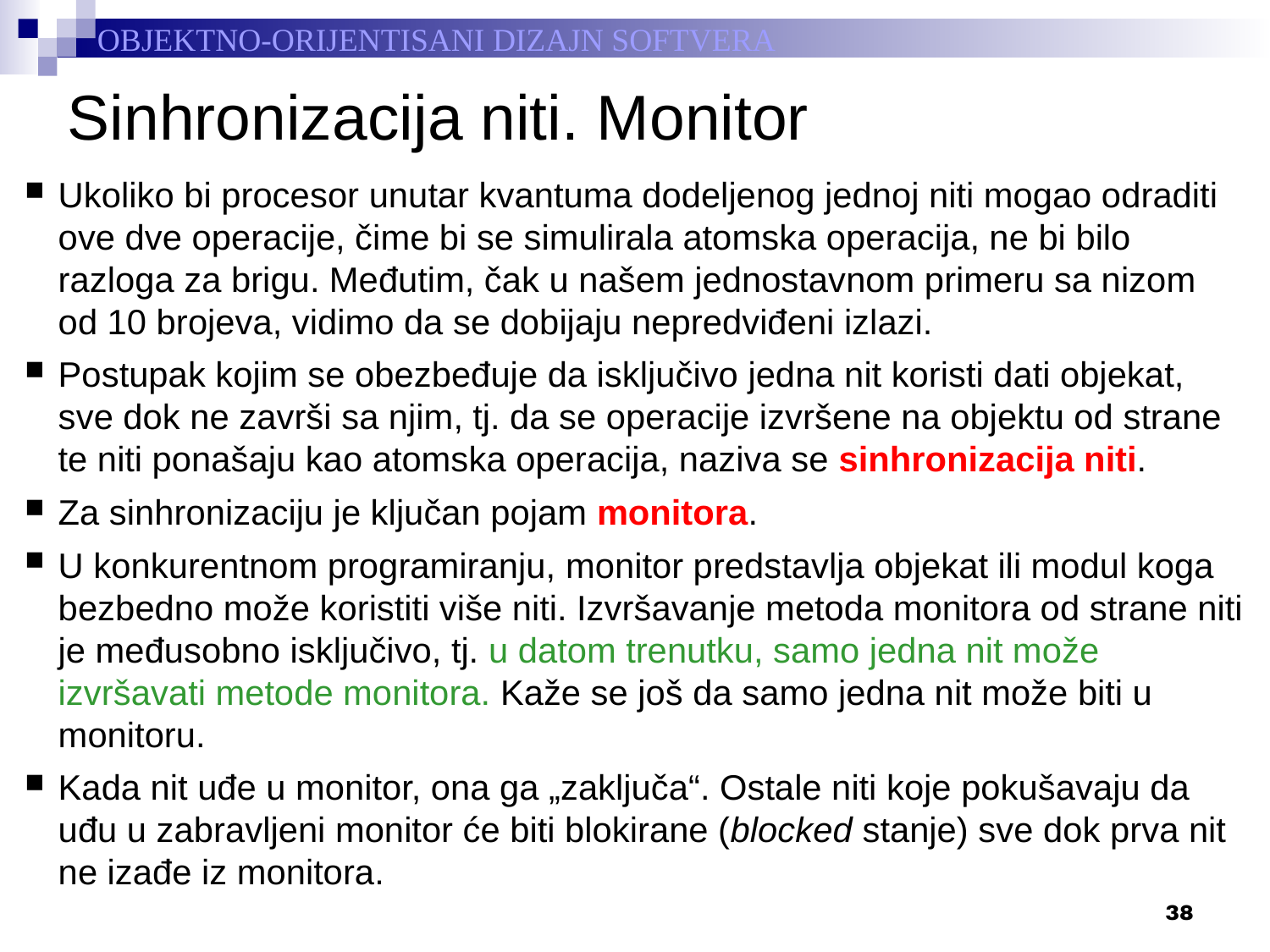

# Sinhronizacija niti. Monitor
Ukoliko bi procesor unutar kvantuma dodeljenog jednoj niti mogao odraditi ove dve operacije, čime bi se simulirala atomska operacija, ne bi bilo razloga za brigu. Međutim, čak u našem jednostavnom primeru sa nizom od 10 brojeva, vidimo da se dobijaju nepredviđeni izlazi.
Postupak kojim se obezbeđuje da isključivo jedna nit koristi dati objekat, sve dok ne završi sa njim, tj. da se operacije izvršene na objektu od strane te niti ponašaju kao atomska operacija, naziva se sinhronizacija niti.
Za sinhronizaciju je ključan pojam monitora.
U konkurentnom programiranju, monitor predstavlja objekat ili modul koga bezbedno može koristiti više niti. Izvršavanje metoda monitora od strane niti je međusobno isključivo, tj. u datom trenutku, samo jedna nit može izvršavati metode monitora. Kaže se još da samo jedna nit može biti u monitoru.
Kada nit uđe u monitor, ona ga „zaključa“. Ostale niti koje pokušavaju da uđu u zabravljeni monitor će biti blokirane (blocked stanje) sve dok prva nit ne izađe iz monitora.
38